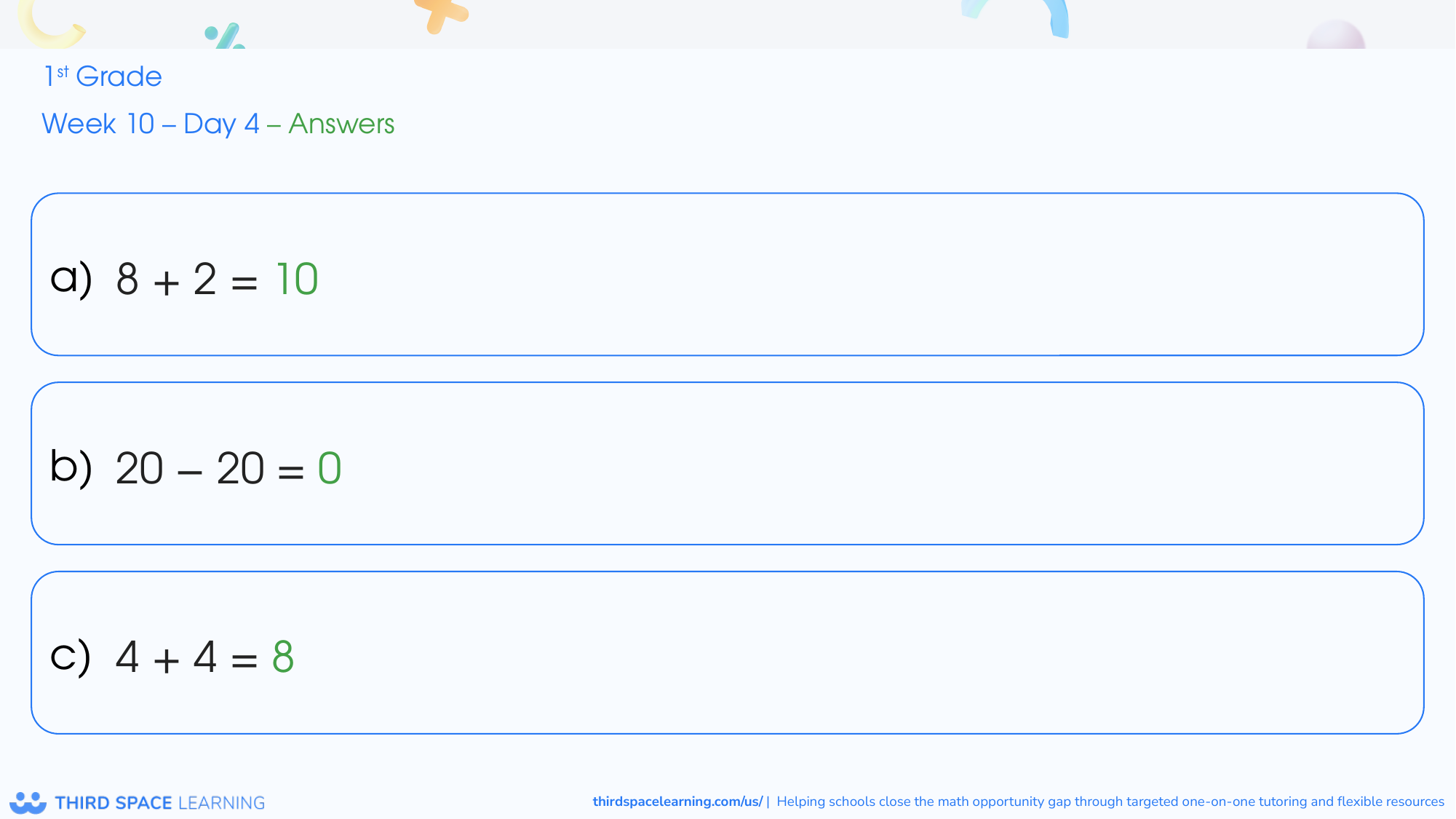

1st Grade
Week 10 – Day 4 – Answers
8 + 2 = 10
20 − 20 = 0
4 + 4 = 8